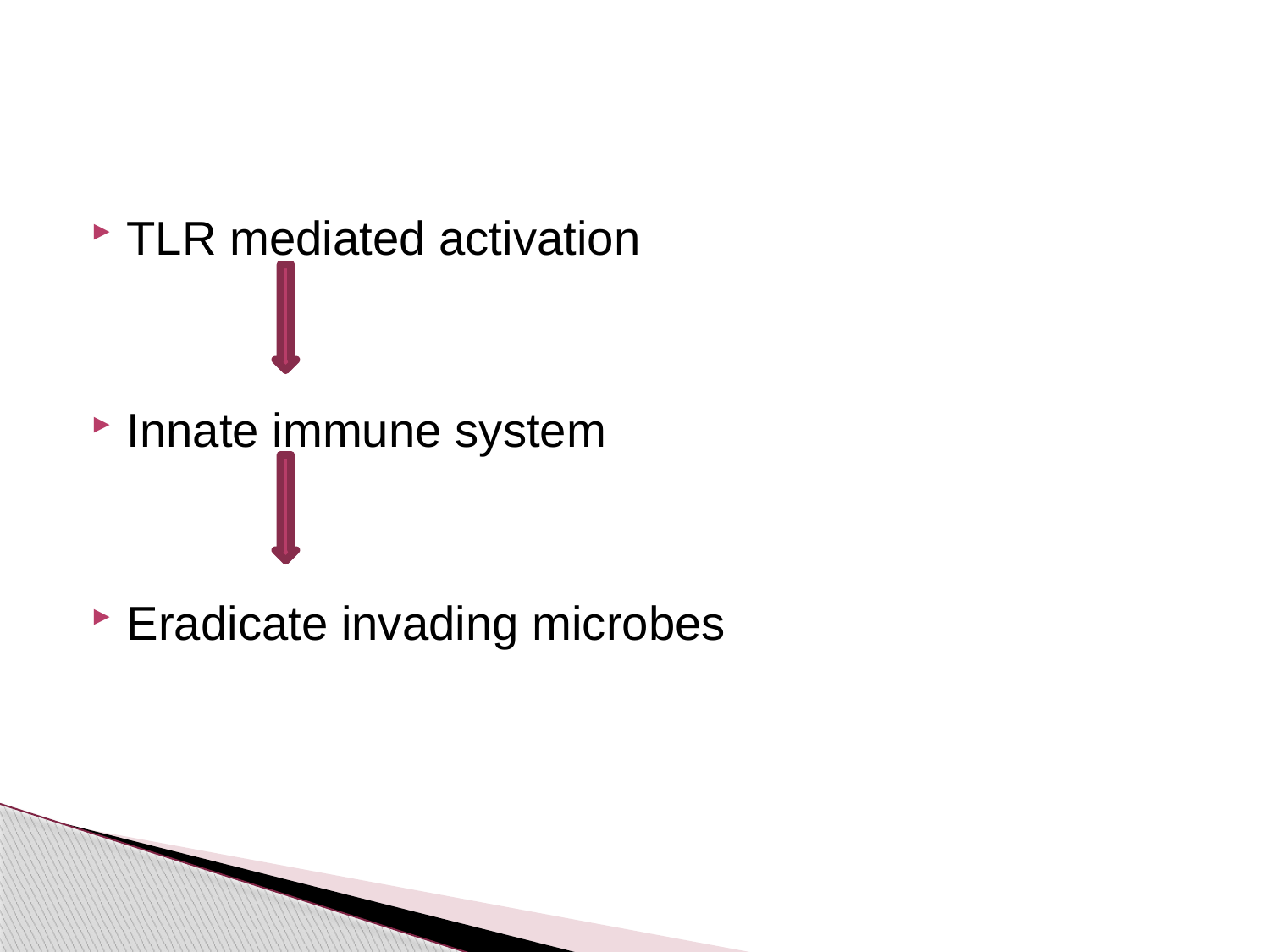

TLR mediated activation

Innate immune system

Eradicate invading microbes